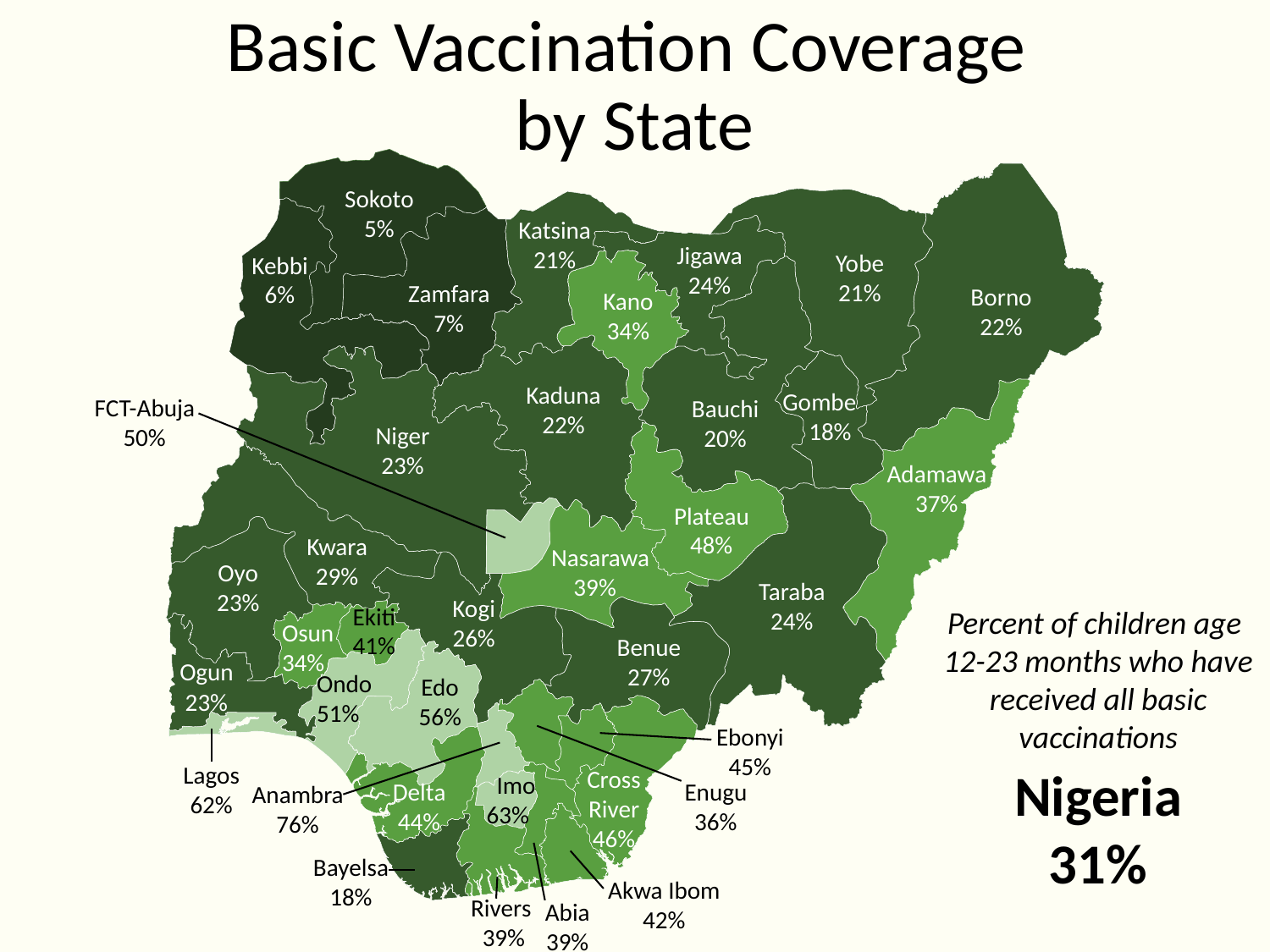

# Basic Vaccination Coverage by State

Sokoto
5%

Katsina
21%

Jigawa
24%
Yobe
21%
Kebbi
6%

Zamfara
7%
Borno
22%
Kano
34%

Kaduna
22%

Gombe
    18%
FCT-Abuja
50%
Bauchi
20%
Niger
23%

Adamawa
37%

Plateau
48%

Kwara
29%
  Nasarawa
39%
Oyo
23%

Taraba
24%
Kogi
26%
Ekiti
41%
Percent of children age
12-­23 months who have received all basic vaccinations

Osun
34%

Benue
27%

Ogun
23%
Ondo
51%
Edo
56%

Ebonyi
45%

Lagos
62%
Nigeria
31%
Cross
River
46%

   Imo
63%
Delta
44%
Enugu
36%

Anambra
76%

Bayelsa
18%
Akwa Ibom
42%
Rivers
 39%
Abia
39%